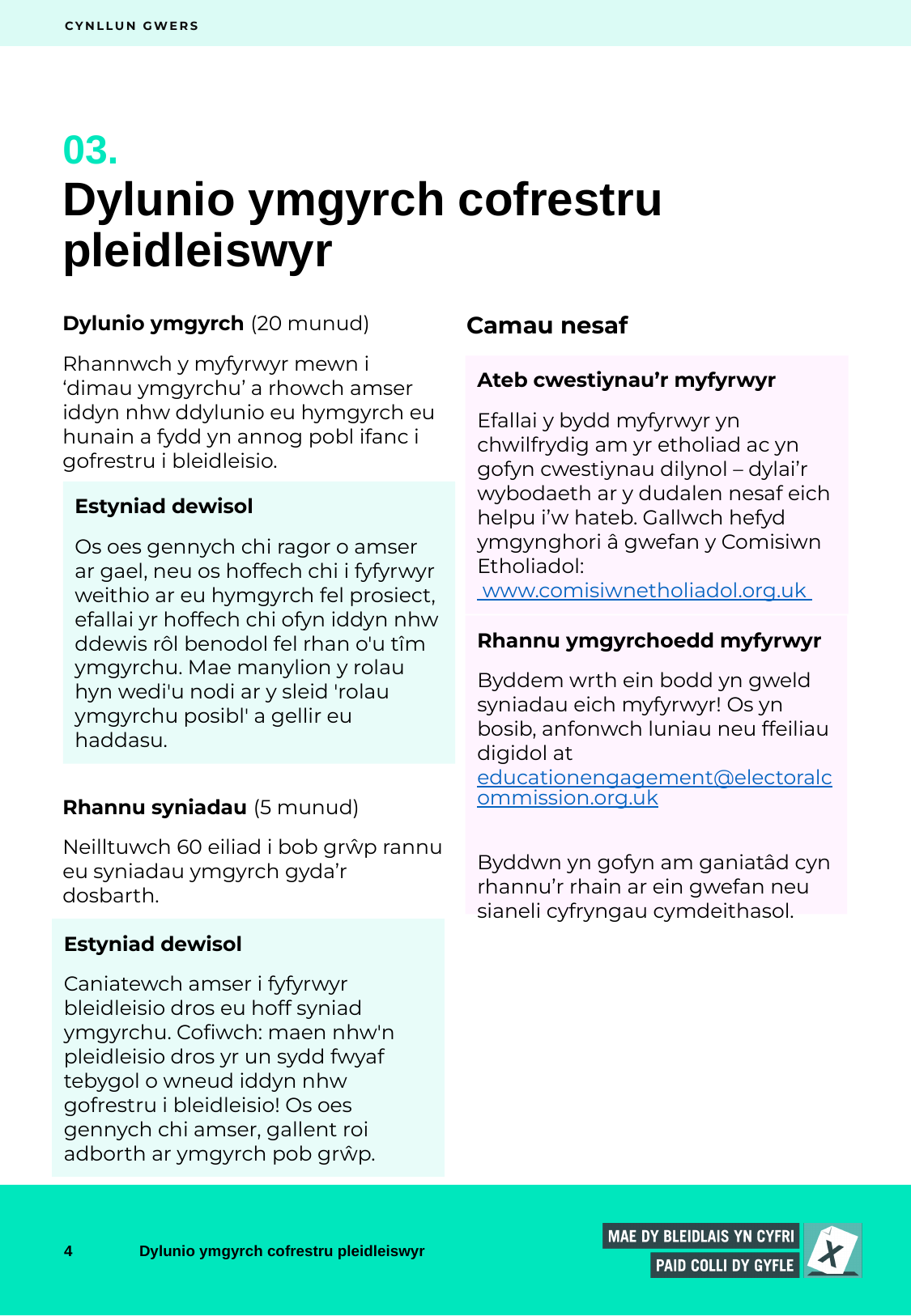

CYNLLUN GWERS
03.
# Dylunio ymgyrch cofrestru pleidleiswyr
Dylunio ymgyrch (20 munud)
Rhannwch y myfyrwyr mewn i ‘dimau ymgyrchu’ a rhowch amser iddyn nhw ddylunio eu hymgyrch eu hunain a fydd yn annog pobl ifanc i gofrestru i bleidleisio.

Rhannu syniadau (5 munud)
Neilltuwch 60 eiliad i bob grŵp rannu eu syniadau ymgyrch gyda’r dosbarth.

Camau nesaf

Ateb cwestiynau’r myfyrwyr
Efallai y bydd myfyrwyr yn chwilfrydig am yr etholiad ac yn gofyn cwestiynau dilynol – dylai’r wybodaeth ar y dudalen nesaf eich helpu i’w hateb. Gallwch hefyd ymgynghori â gwefan y Comisiwn Etholiadol:  www.comisiwnetholiadol.org.uk
Estyniad dewisol
Os oes gennych chi ragor o amser ar gael, neu os hoffech chi i fyfyrwyr weithio ar eu hymgyrch fel prosiect, efallai yr hoffech chi ofyn iddyn nhw ddewis rôl benodol fel rhan o'u tîm ymgyrchu. Mae manylion y rolau hyn wedi'u nodi ar y sleid 'rolau ymgyrchu posibl' a gellir eu haddasu.
Rhannu ymgyrchoedd myfyrwyr
Byddem wrth ein bodd yn gweld syniadau eich myfyrwyr! Os yn bosib, anfonwch luniau neu ffeiliau digidol at educationengagement@electoralcommission.org.uk
Byddwn yn gofyn am ganiatâd cyn rhannu’r rhain ar ein gwefan neu sianeli cyfryngau cymdeithasol.
Estyniad dewisol
Caniatewch amser i fyfyrwyr bleidleisio dros eu hoff syniad ymgyrchu. Cofiwch: maen nhw'n pleidleisio dros yr un sydd fwyaf tebygol o wneud iddyn nhw gofrestru i bleidleisio! Os oes gennych chi amser, gallent roi adborth ar ymgyrch pob grŵp.
4
Dylunio ymgyrch cofrestru pleidleiswyr